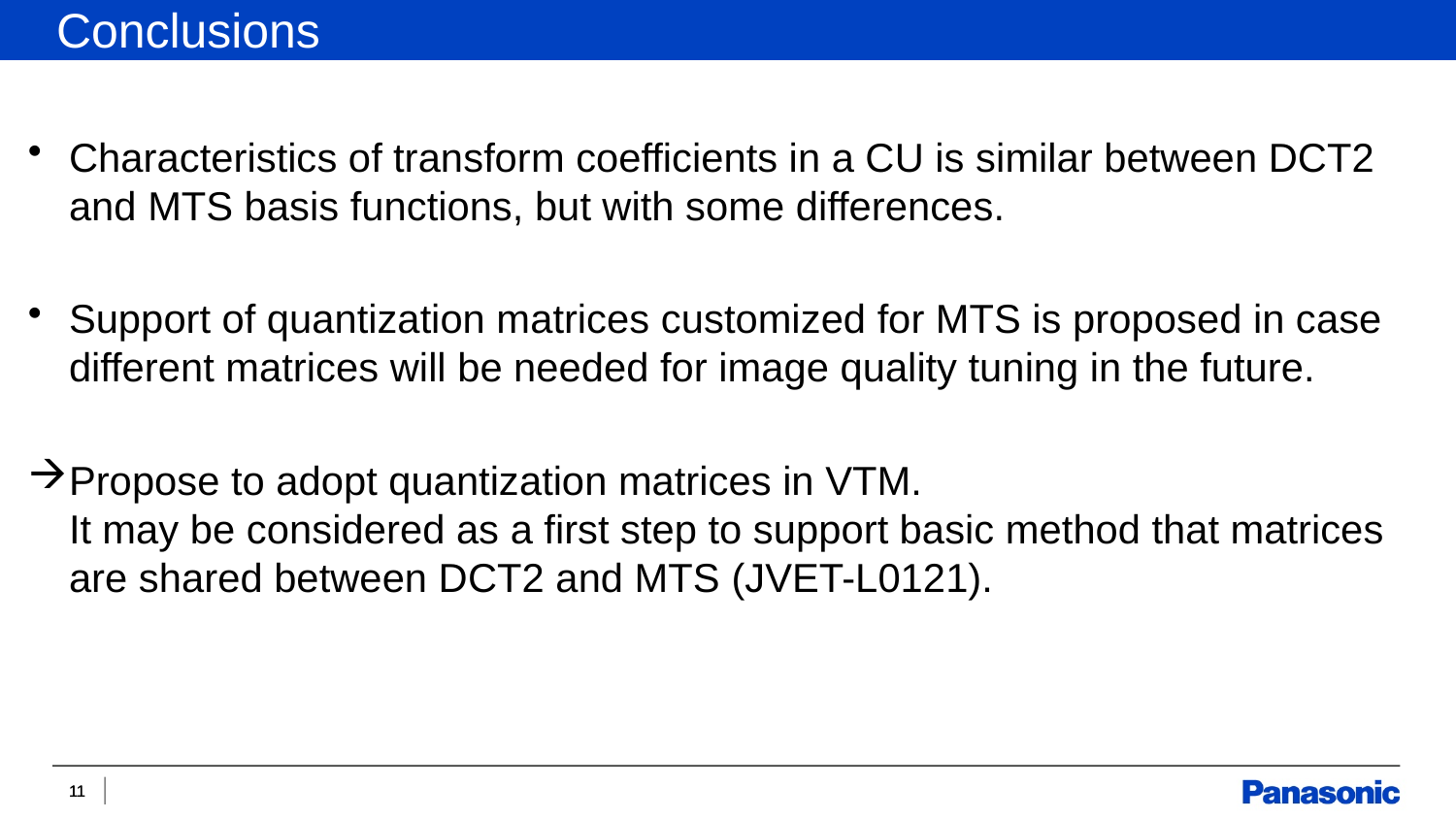

Conclusions
Characteristics of transform coefficients in a CU is similar between DCT2 and MTS basis functions, but with some differences.

Support of quantization matrices customized for MTS is proposed in case different matrices will be needed for image quality tuning in the future.

Propose to adopt quantization matrices in VTM.
It may be considered as a first step to support basic method that matrices are shared between DCT2 and MTS (JVET-L0121).

11